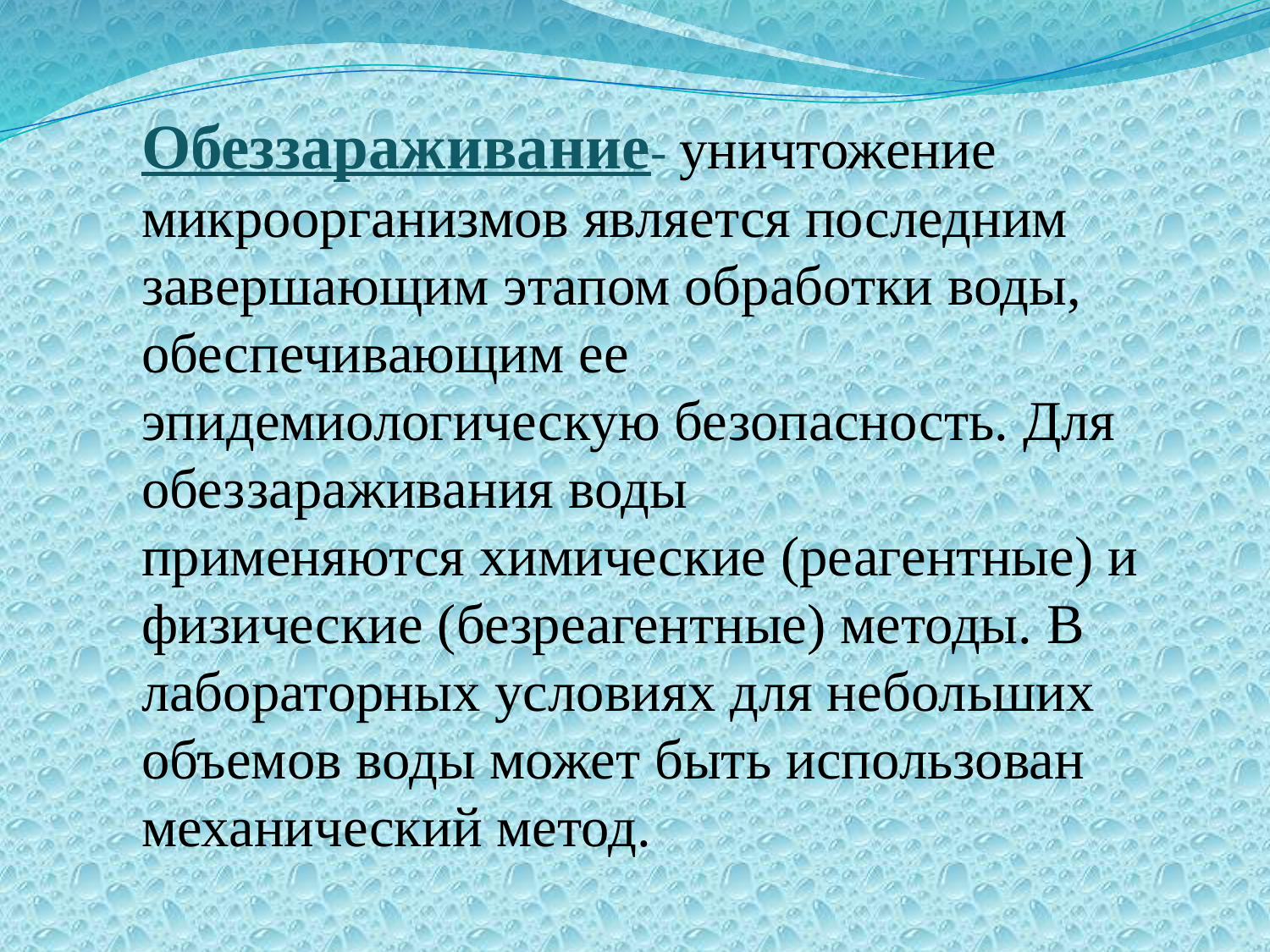

Обеззараживание- уничтожение
микроорганизмов является последним завершающим этапом обработки воды, обеспечивающим ее эпидемиологическую безопасность. Для обеззараживания воды
применяются химические (реагентные) и физические (безреагентные) методы. В лабораторных условиях для небольших объемов воды может быть использован
механический метод.